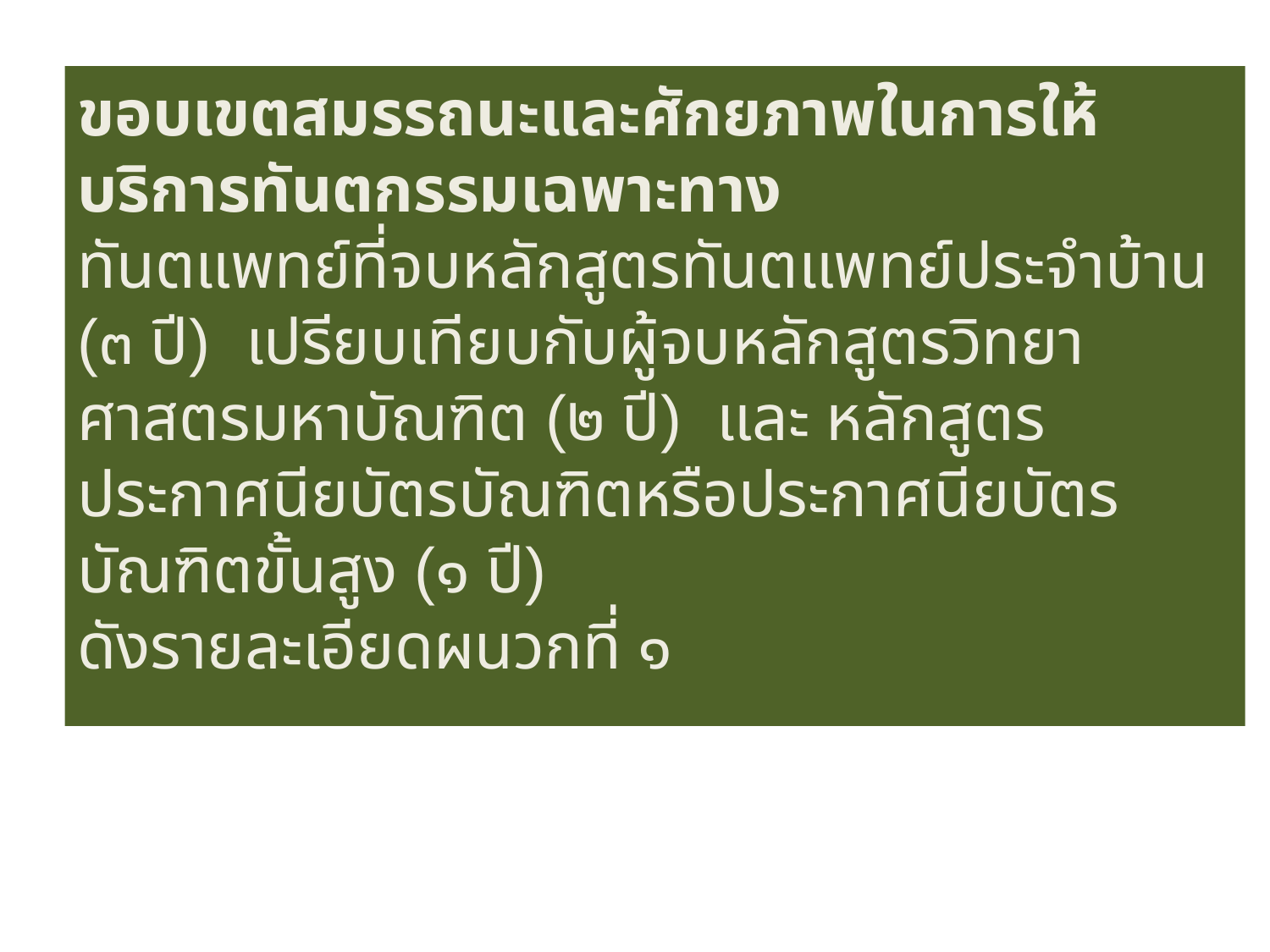

ขอบเขตสมรรถนะและศักยภาพในการให้บริการทันตกรรมเฉพาะทาง
ทันตแพทย์ที่จบหลักสูตรทันตแพทย์ประจำบ้าน (๓ ปี)  เปรียบเทียบกับผู้จบหลักสูตรวิทยาศาสตรมหาบัณฑิต (๒ ปี)  และ หลักสูตรประกาศนียบัตรบัณฑิตหรือประกาศนียบัตรบัณฑิตขั้นสูง (๑ ปี)
ดังรายละเอียดผนวกที่ ๑